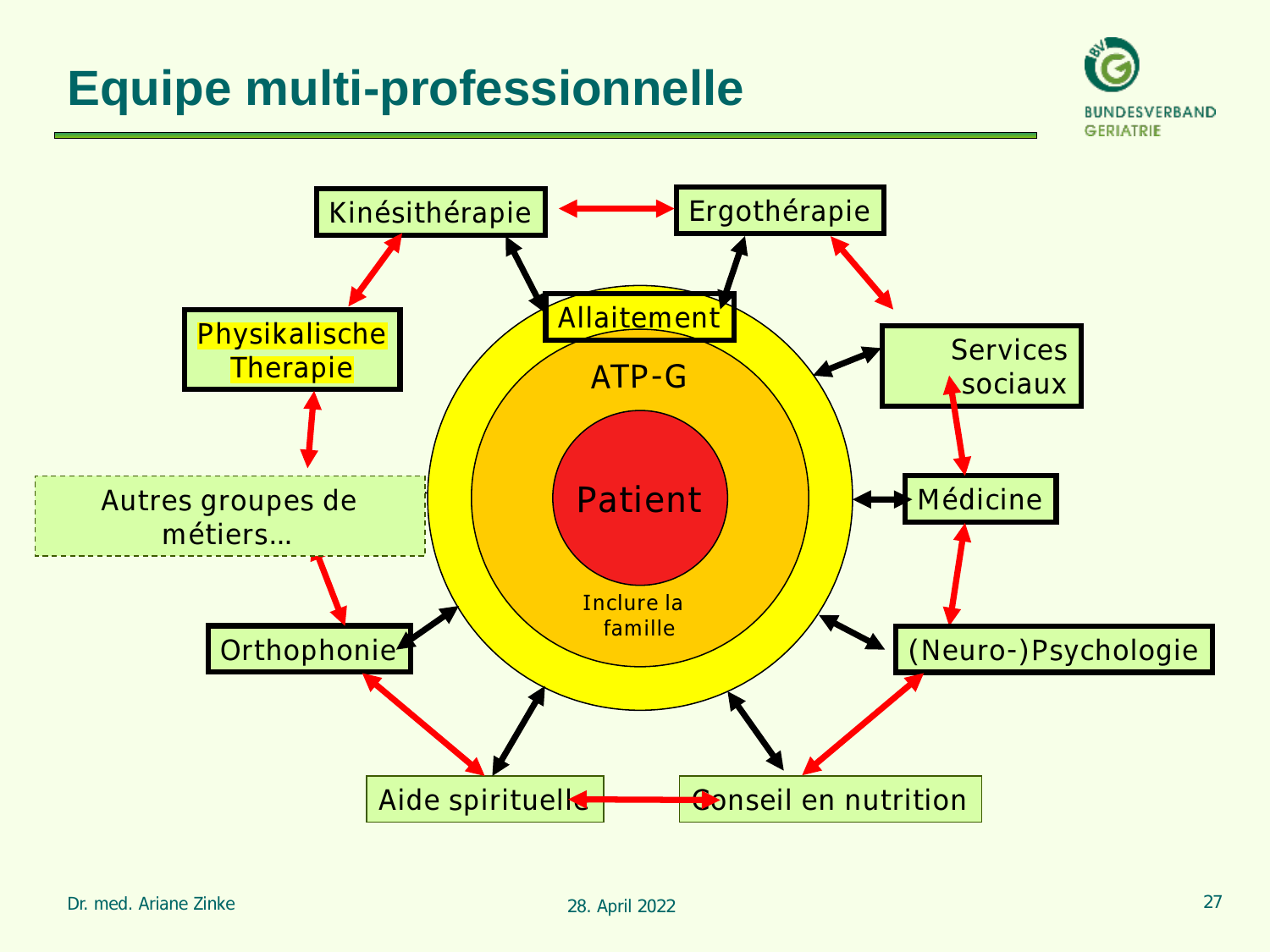

# Equipe multi-professionnelle
Ergothérapie
Kinésithérapie

Allaitement
Physikalische
Therapie
Services sociaux
Patienten

ATP-G

Patient
Médicine

Inclure la
famille

Orthophonie
(Neuro-)Psychologie

Aide spirituelle
Conseil en nutrition

Autres groupes de métiers…